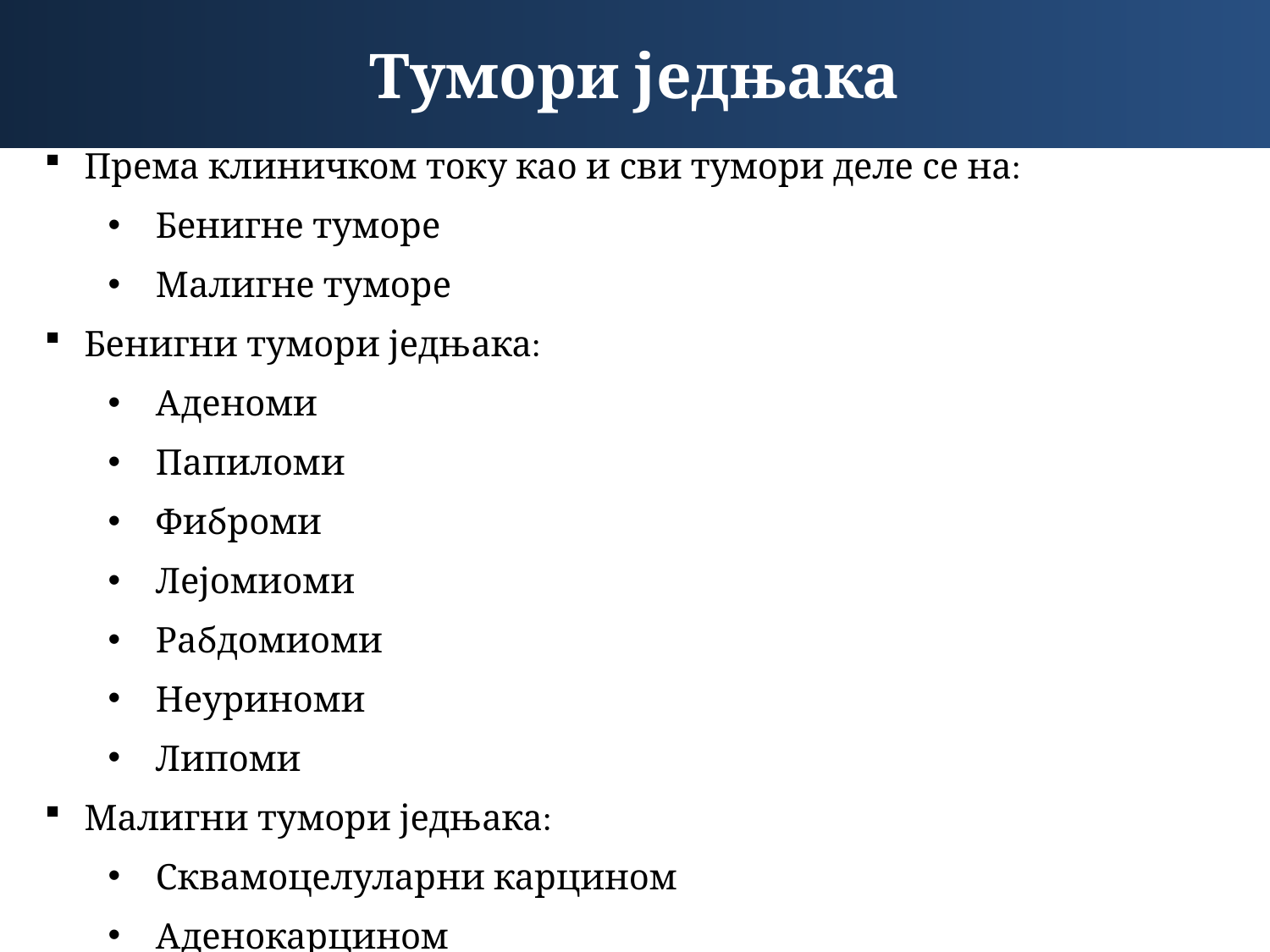

Тумори једњака
Према клиничком току као и сви тумори деле се на:

Бенигне туморе

Малигне туморе

Бенигни тумори једњака:

Аденоми

Папиломи

Фиброми

Лејомиоми

Рабдомиоми

Неуриноми

Липоми

Малигни тумори једњака:

Сквамоцелуларни карцином

Аденокарцином